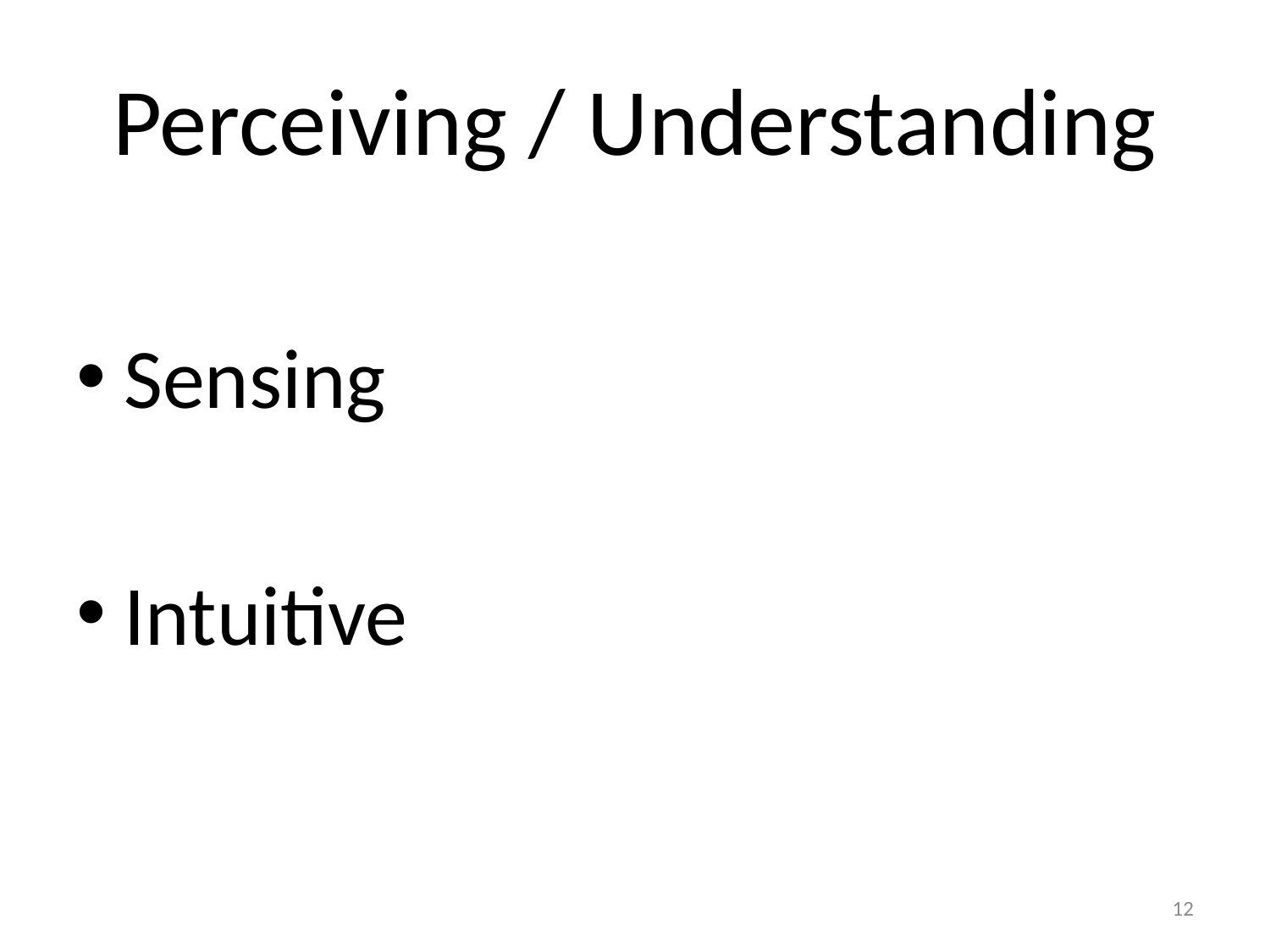

# Perceiving / Understanding
Sensing

Intuitive

12